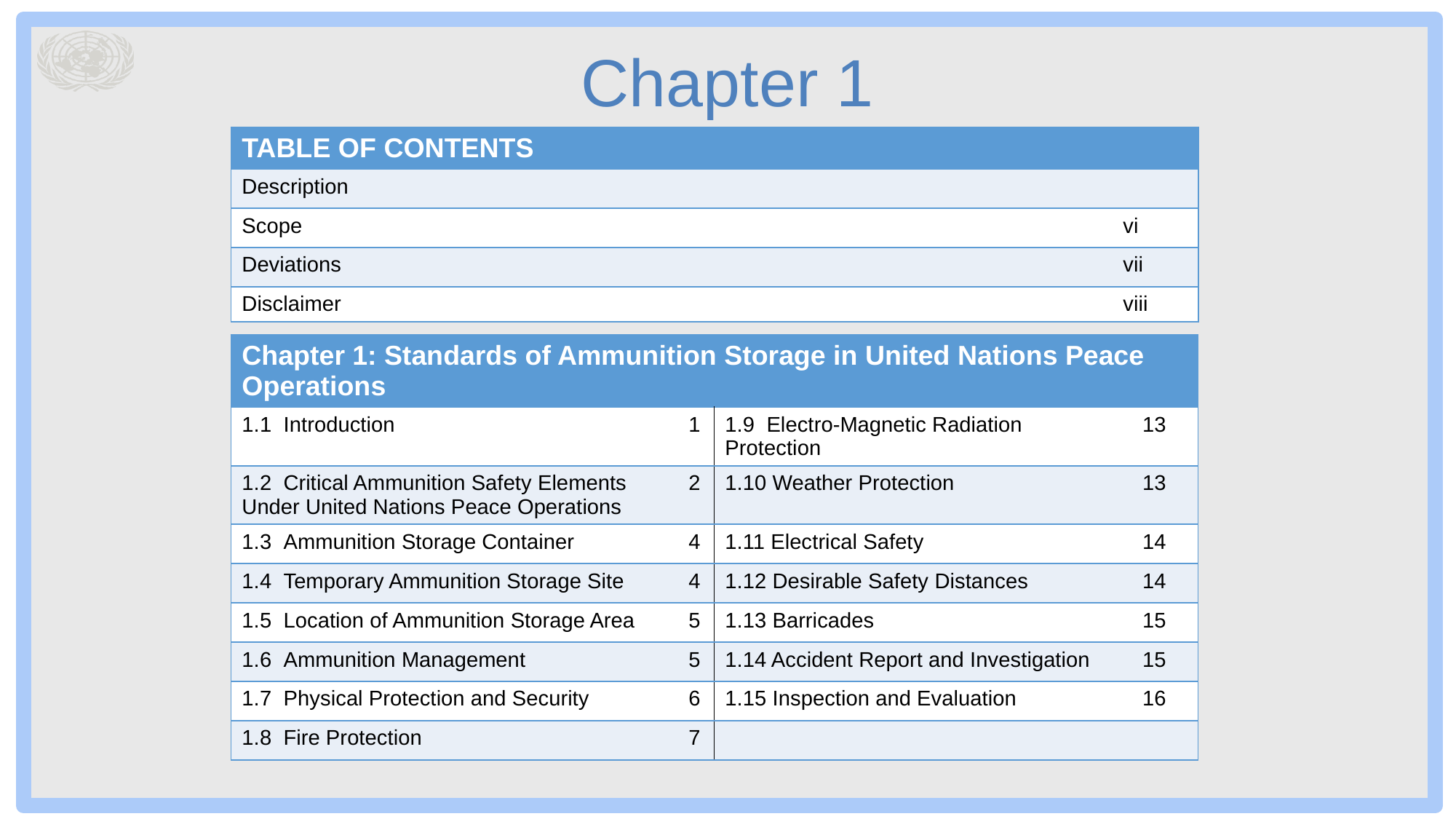

# Chapter 1
| TABLE OF CONTENTS |  |
| --- | --- |
| Description |  |
| Scope | vi |
| Deviations | vii |
| Disclaimer | viii |

| Chapter 1: Standards of Ammunition Storage in United Nations Peace Operations |  |  |  |
| --- | --- | --- | --- |
| 1.1  Introduction | 1 | 1.9  Electro-Magnetic Radiation Protection | 13 |
| 1.2  Critical Ammunition Safety Elements Under United Nations Peace Operations | 2 | 1.10 Weather Protection | 13 |
| 1.3  Ammunition Storage Container | 4 | 1.11 Electrical Safety | 14 |
| 1.4  Temporary Ammunition Storage Site | 4 | 1.12 Desirable Safety Distances | 14 |
| 1.5  Location of Ammunition Storage Area | 5 | 1.13 Barricades | 15 |
| 1.6  Ammunition Management | 5 | 1.14 Accident Report and Investigation | 15 |
| 1.7  Physical Protection and Security | 6 | 1.15 Inspection and Evaluation | 16 |
| 1.8  Fire Protection | 7 |  |  |